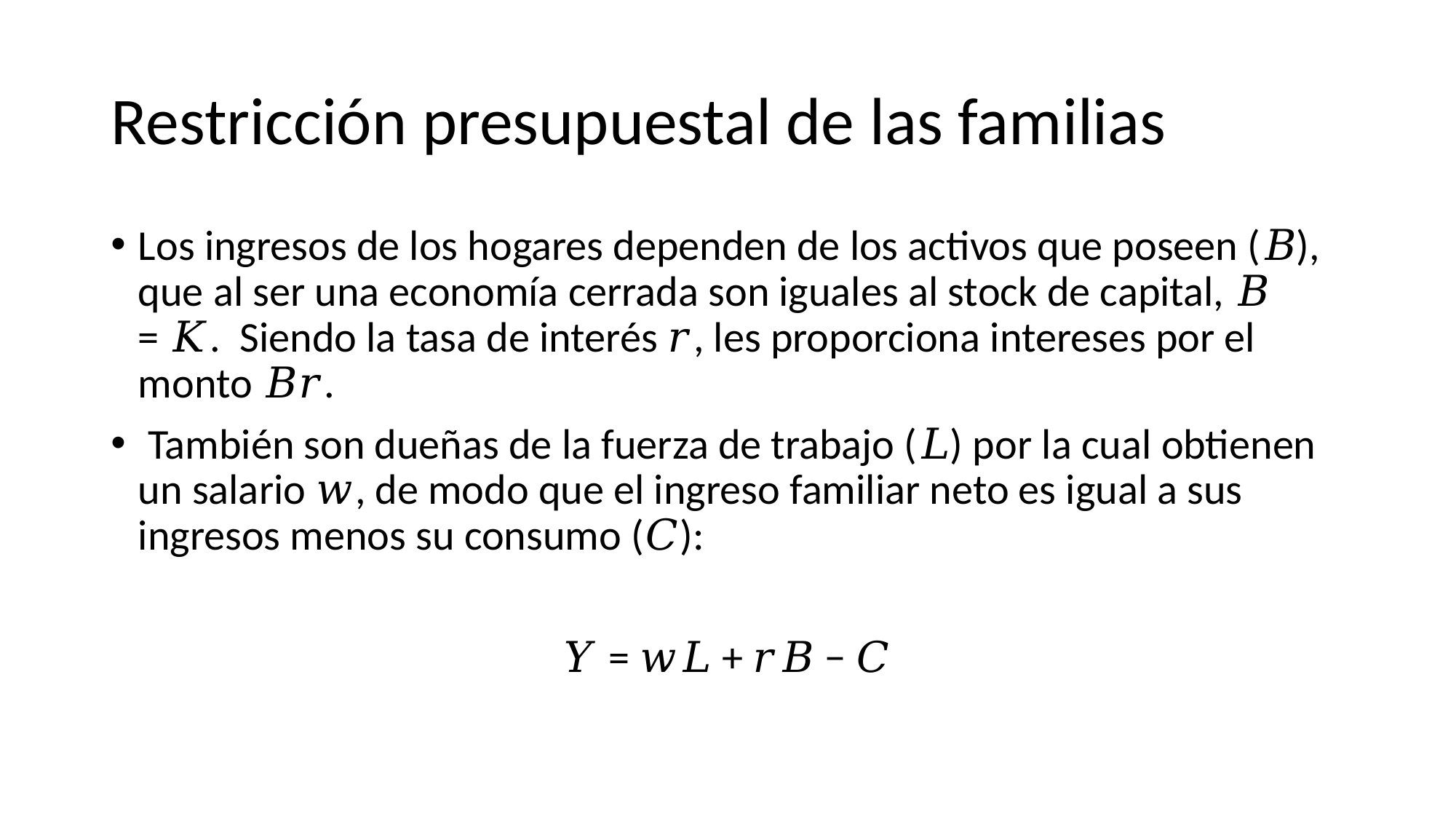

# Restricción presupuestal de las familias
Los ingresos de los hogares dependen de los activos que poseen (𝐵), que al ser una economía cerrada son iguales al stock de capital, 𝐵 = 𝐾.  Siendo la tasa de interés 𝑟, les proporciona intereses por el monto 𝐵𝑟.
 También son dueñas de la fuerza de trabajo (𝐿) por la cual obtienen un salario 𝑤, de modo que el ingreso familiar neto es igual a sus ingresos menos su consumo (𝐶):

𝑌 = 𝑤𝐿 + 𝑟𝐵 − 𝐶